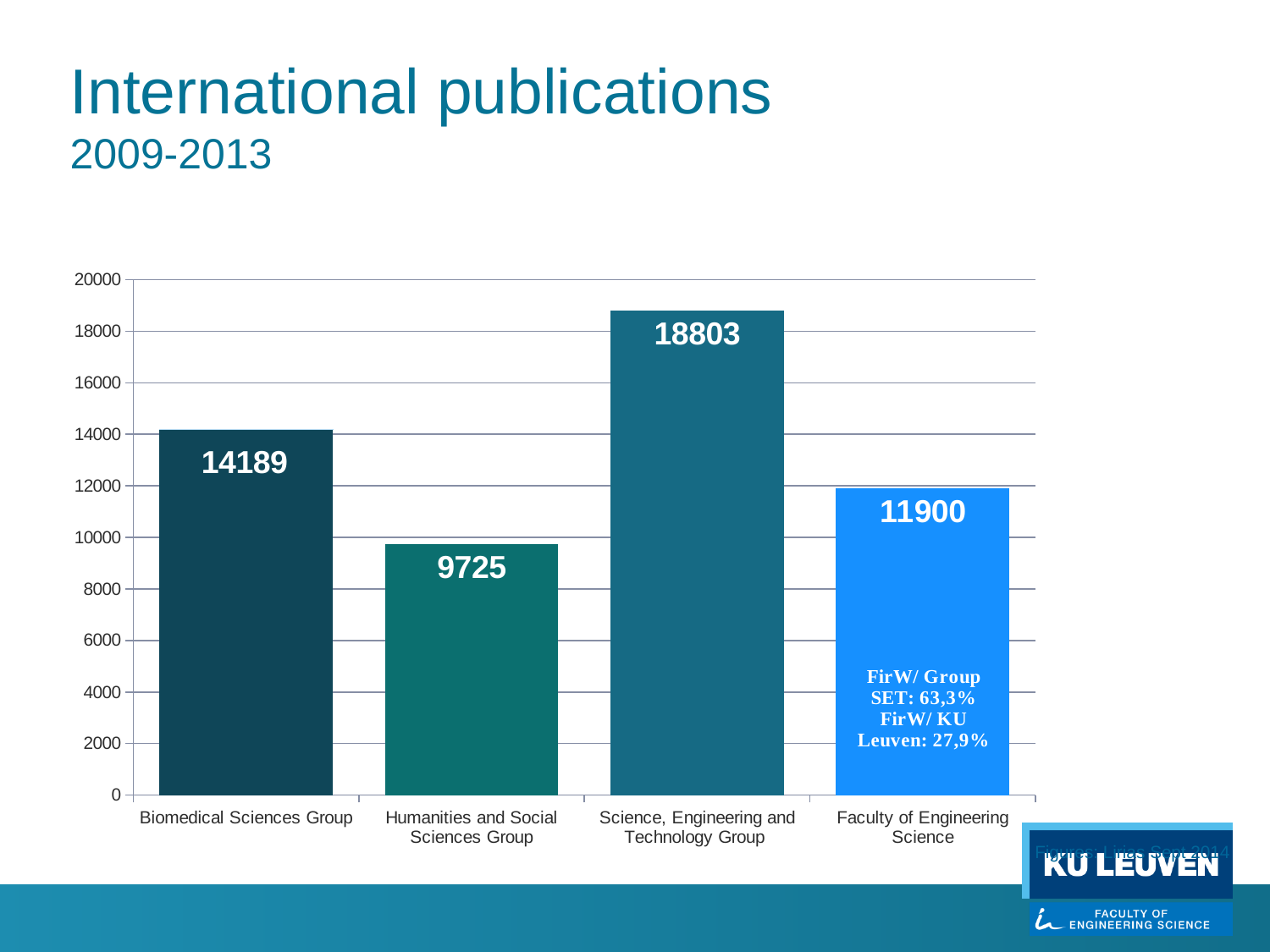

International publications
2009-2013

[unsupported chart]

Figures: Lirias Sept 2014